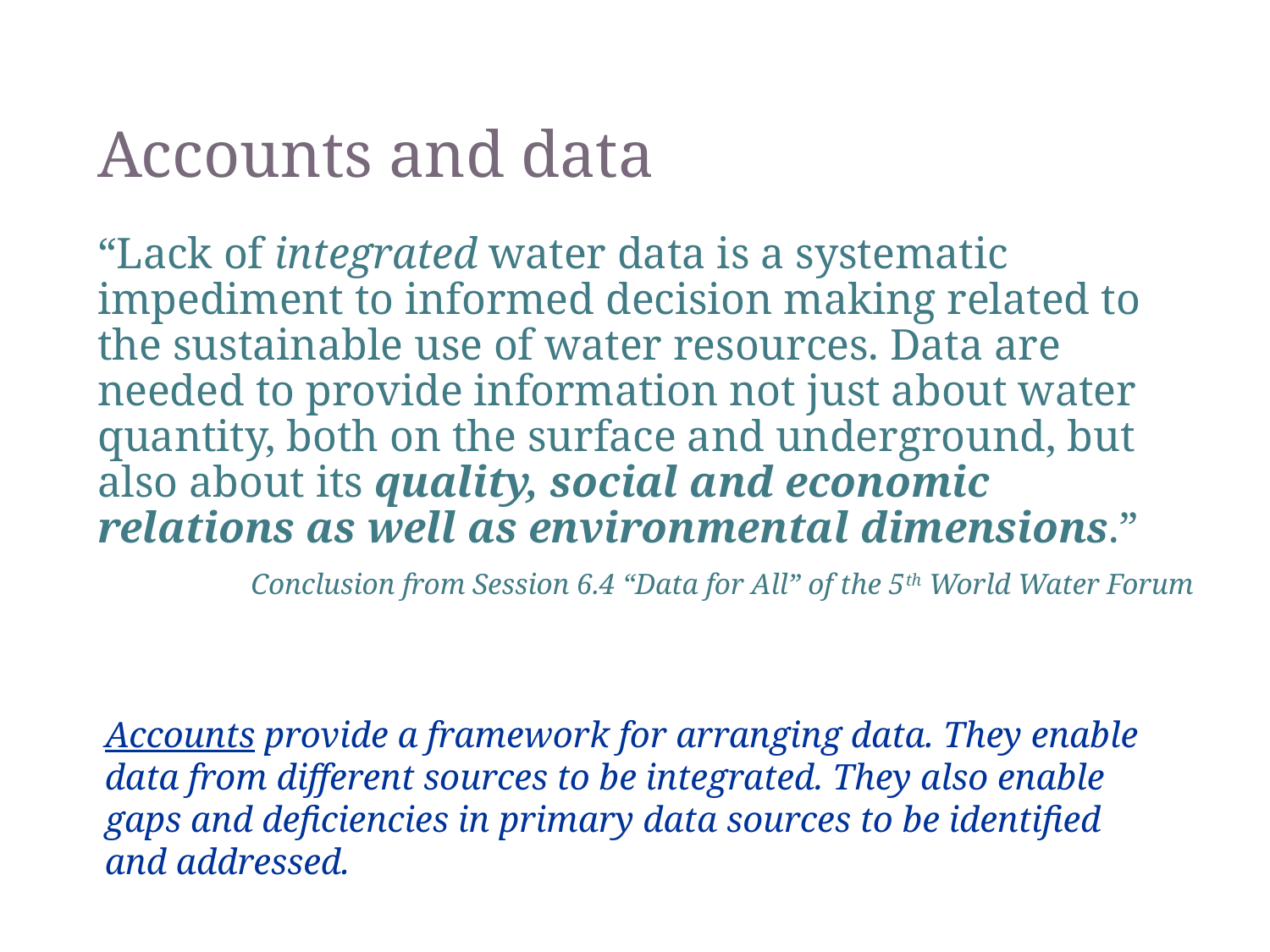

# Accounts and data
“Lack of integrated water data is a systematic impediment to informed decision making related to the sustainable use of water resources. Data are needed to provide information not just about water quantity, both on the surface and underground, but also about its quality, social and economic relations as well as environmental dimensions.”
Conclusion from Session 6.4 “Data for All” of the 5th World Water Forum

Accounts provide a framework for arranging data. They enable data from different sources to be integrated. They also enable gaps and deficiencies in primary data sources to be identified and addressed.
12
SEEA-CF - Water accounts